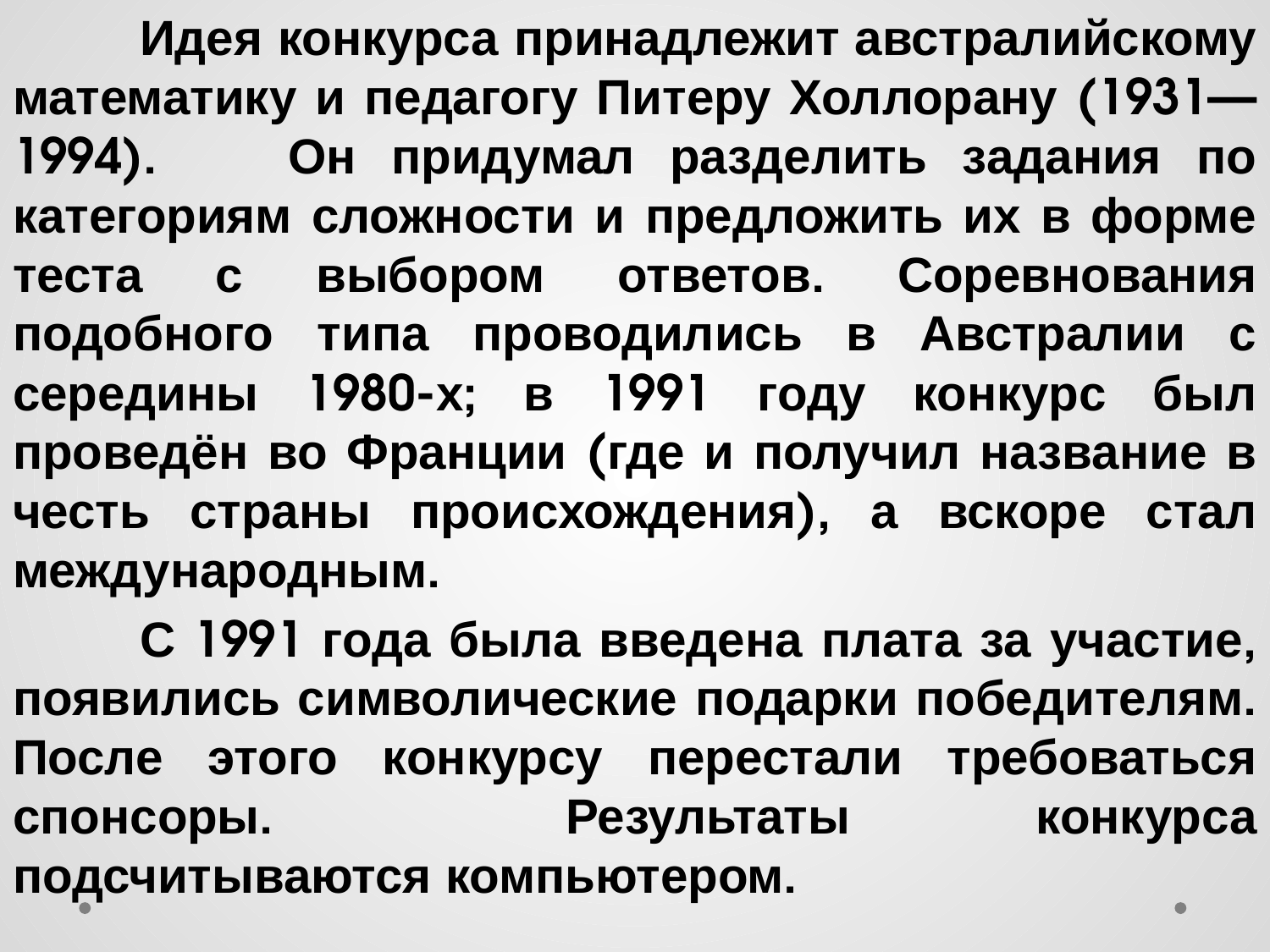

Идея конкурса принадлежит австралийскому математику и педагогу Питеру Холлорану (1931—1994). 	Он придумал разделить задания по категориям сложности и предложить их в форме теста с выбором ответов. Соревнования подобного типа проводились в Австралии с середины 1980-х; в 1991 году конкурс был проведён во Франции (где и получил название в честь страны происхождения), а вскоре стал международным.
	С 1991 года была введена плата за участие, появились символические подарки победителям. После этого конкурсу перестали требоваться спонсоры. 	Результаты конкурса подсчитываются компьютером.